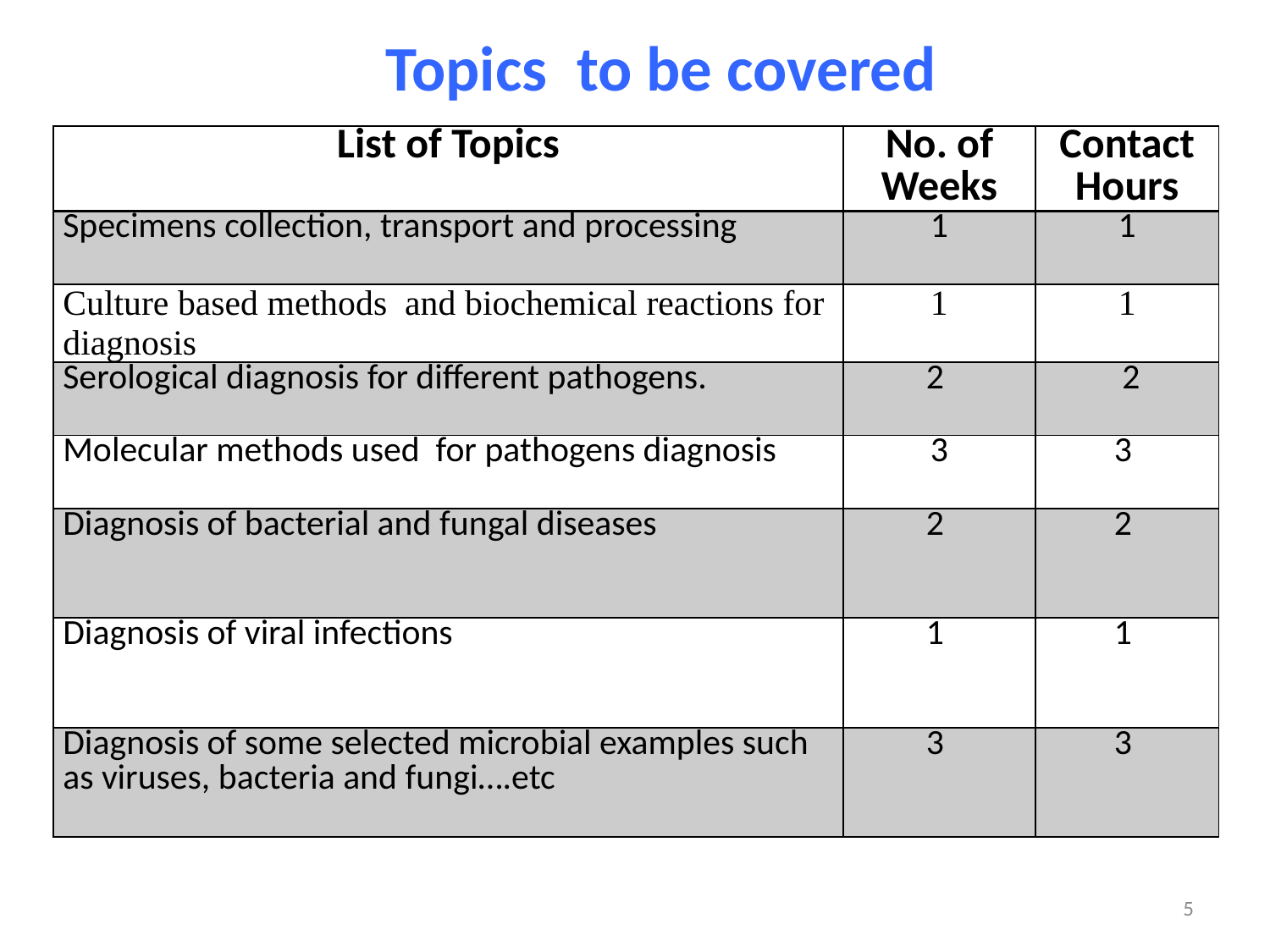

Topics  to be covered
| List of Topics | No. of Weeks | Contact Hours |
| --- | --- | --- |
| Specimens collection, transport and processing | 1 | 1 |
| Culture based methods and biochemical reactions for diagnosis | 1 | 1 |
| Serological diagnosis for different pathogens. | 2 | 2 |
| Molecular methods used for pathogens diagnosis | 3 | 3 |
| Diagnosis of bacterial and fungal diseases | 2 | 2 |
| Diagnosis of viral infections | 1 | 1 |
| Diagnosis of some selected microbial examples such as viruses, bacteria and fungi….etc | 3 | 3 |
5